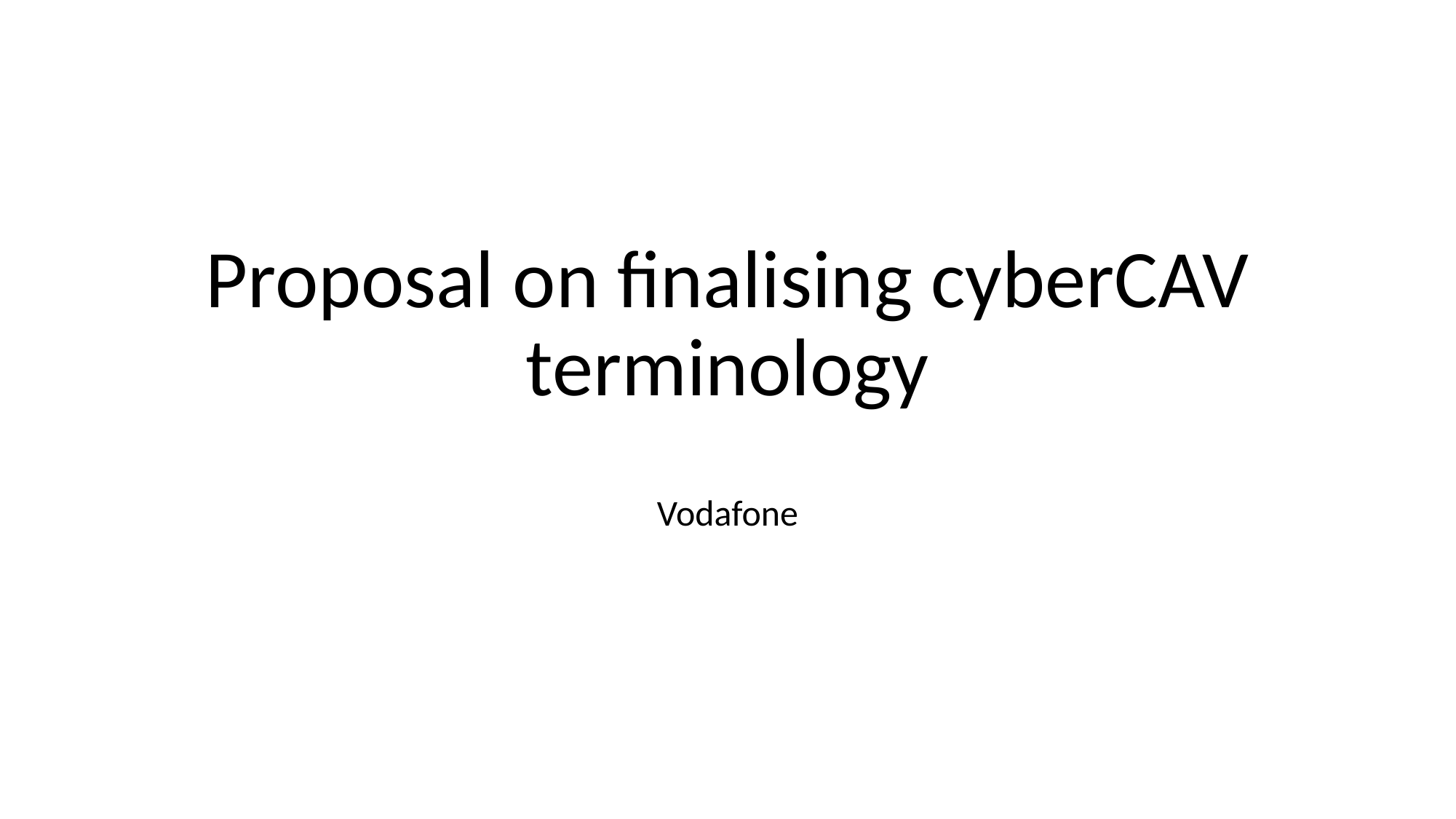

# Proposal on finalising cyberCAV terminology

Vodafone